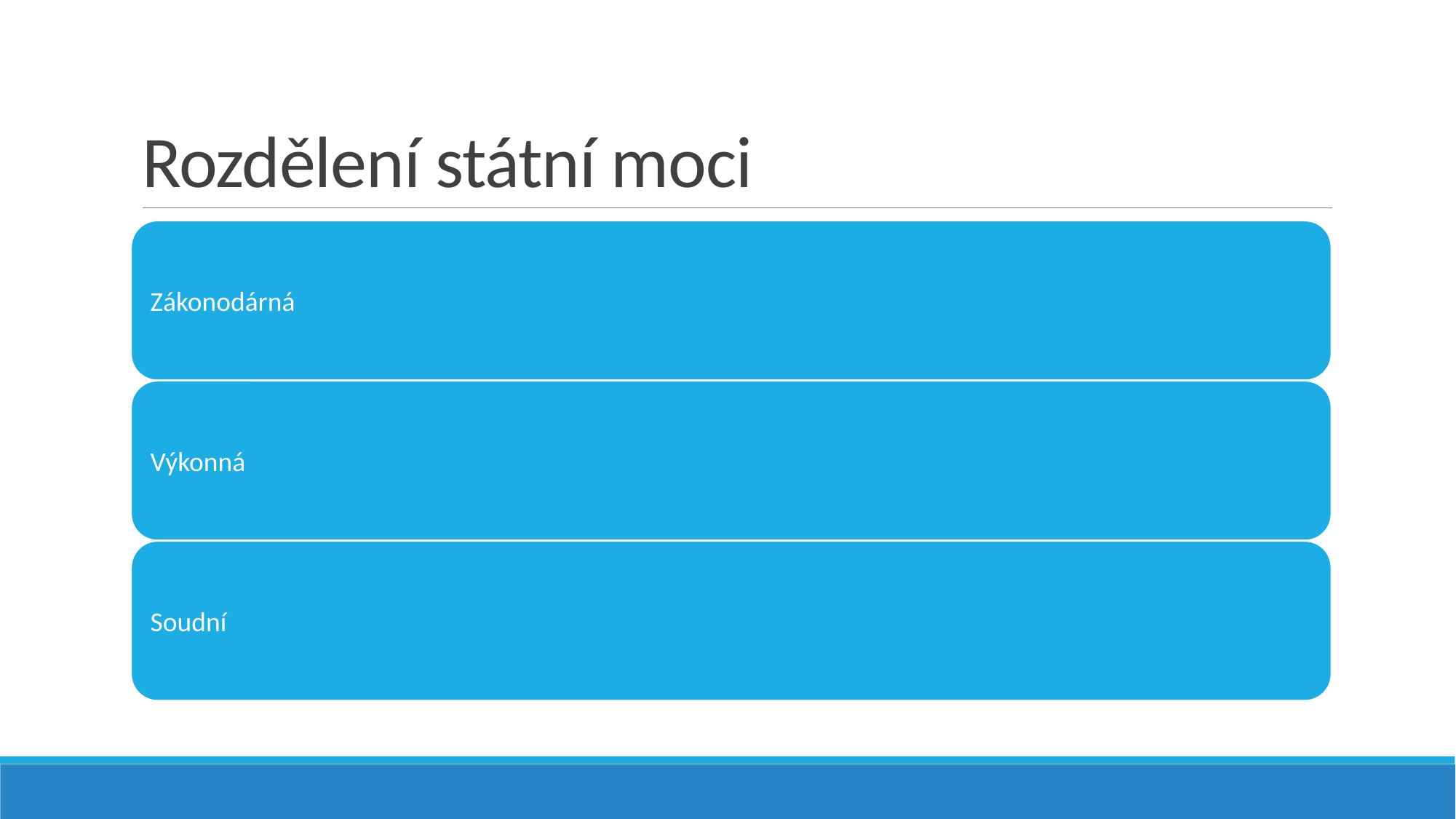

# Rozdělení státní moci
Zákonodárná
Výkonná
Soudní